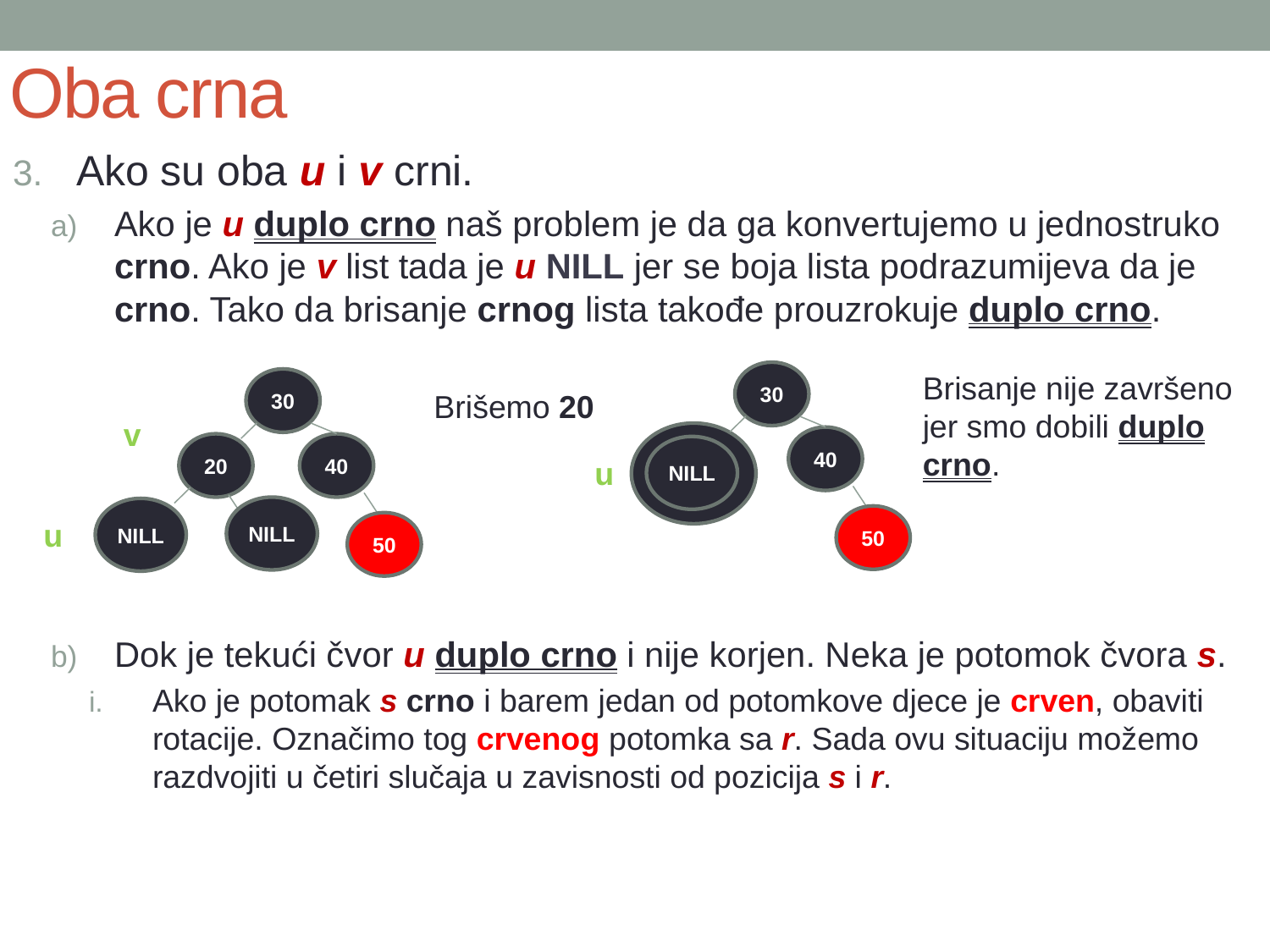

# Oba crna
Ako su oba u i v crni.
Ako je u duplo crno naš problem je da ga konvertujemo u jednostruko crno. Ako je v list tada je u NILL jer se boja lista podrazumijeva da je crno. Tako da brisanje crnog lista takođe prouzrokuje duplo crno.
Dok je tekući čvor u duplo crno i nije korjen. Neka je potomok čvora s.
Ako je potomak s crno i barem jedan od potomkove djece je crven, obaviti rotacije. Označimo tog crvenog potomka sa r. Sada ovu situaciju možemo razdvojiti u četiri slučaja u zavisnosti od pozicija s i r.
30
Brisanje nije završeno jer smo dobili duplo crno.
30
Brišemo 20
v

40
20
40
NILL
u
NILL
NILL
50
u
50